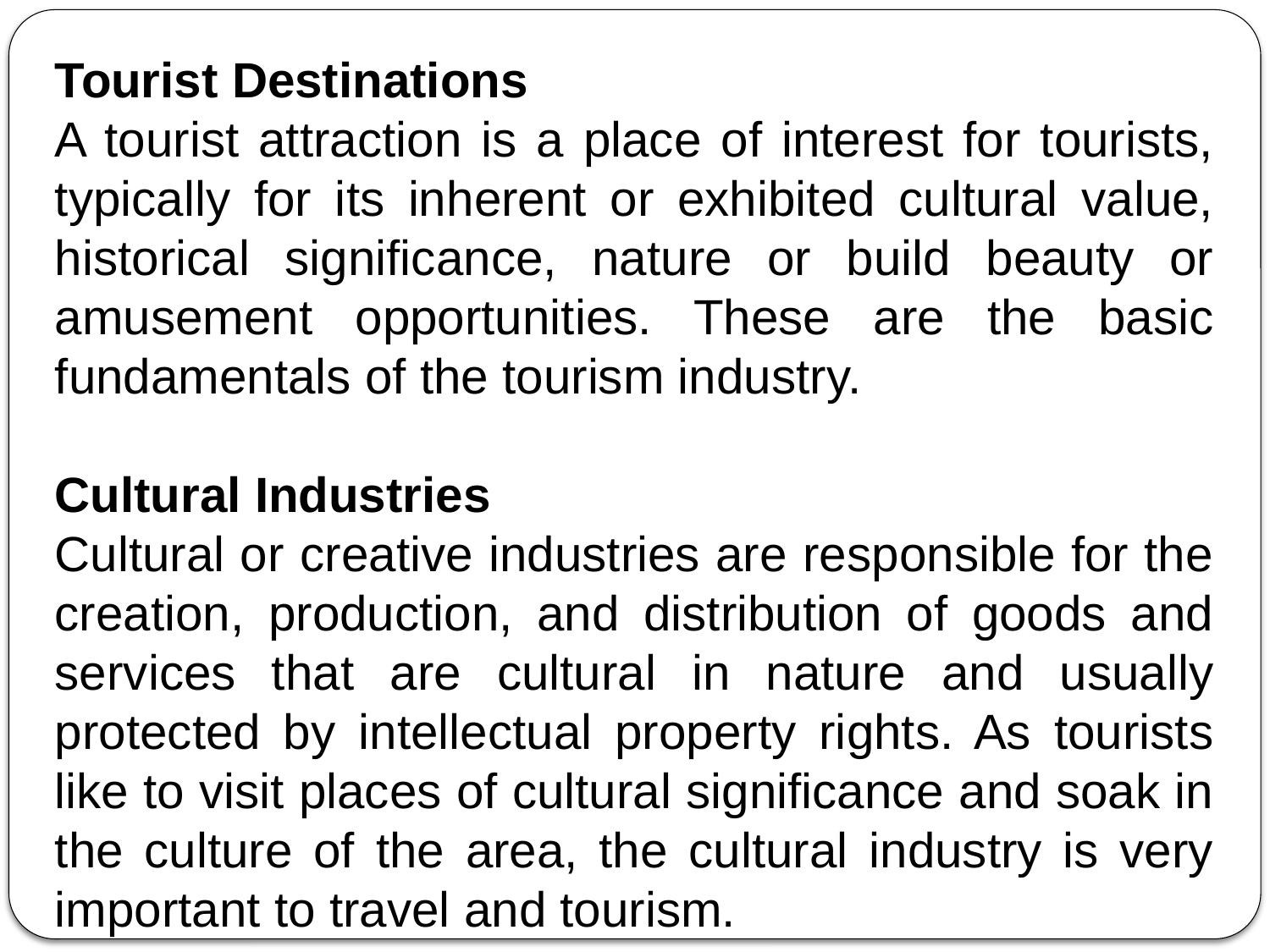

Tourist Destinations
A tourist attraction is a place of interest for tourists, typically for its inherent or exhibited cultural value, historical significance, nature or build beauty or amusement opportunities. These are the basic fundamentals of the tourism industry.

Cultural Industries
Cultural or creative industries are responsible for the creation, production, and distribution of goods and services that are cultural in nature and usually protected by intellectual property rights. As tourists like to visit places of cultural significance and soak in the culture of the area, the cultural industry is very important to travel and tourism.